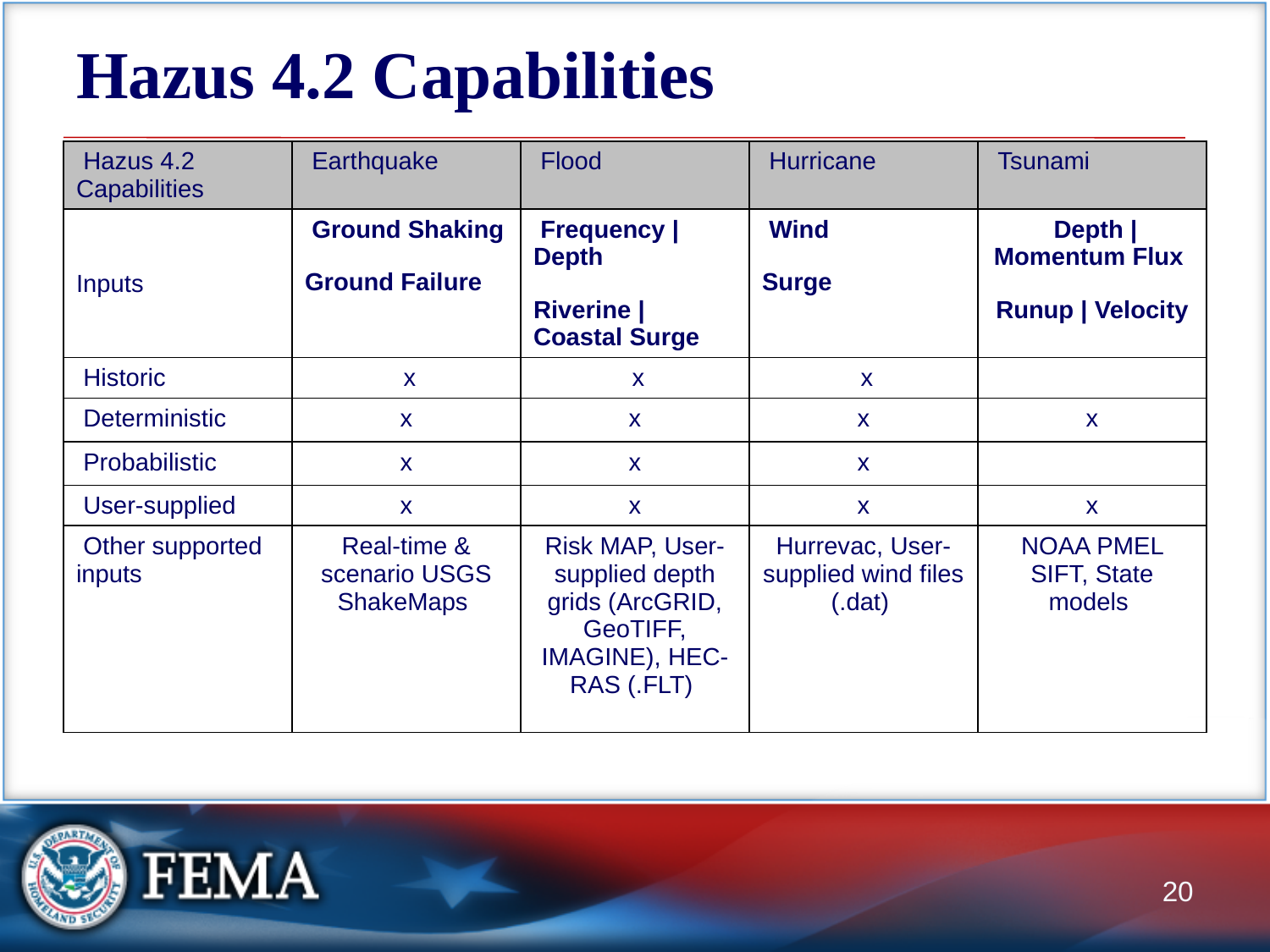

# Hazus 4.2 Capabilities
| Hazus 4.2 Capabilities | Earthquake | Flood | Hurricane | Tsunami |
| --- | --- | --- | --- | --- |
| Inputs | Ground Shaking Ground Failure | Frequency | Depth Riverine | Coastal Surge | Wind Surge | Depth | Momentum Flux Runup | Velocity |
| Historic | x | x | x |  |
| Deterministic | x | x | x | x |
| Probabilistic | x | x | x |  |
| User-supplied | x | x | x | x |
| Other supported inputs | Real-time & scenario USGS ShakeMaps | Risk MAP, User-supplied depth grids (ArcGRID, GeoTIFF, IMAGINE), HEC-RAS (.FLT) | Hurrevac, User-supplied wind files (.dat) | NOAA PMEL SIFT, State models |
20